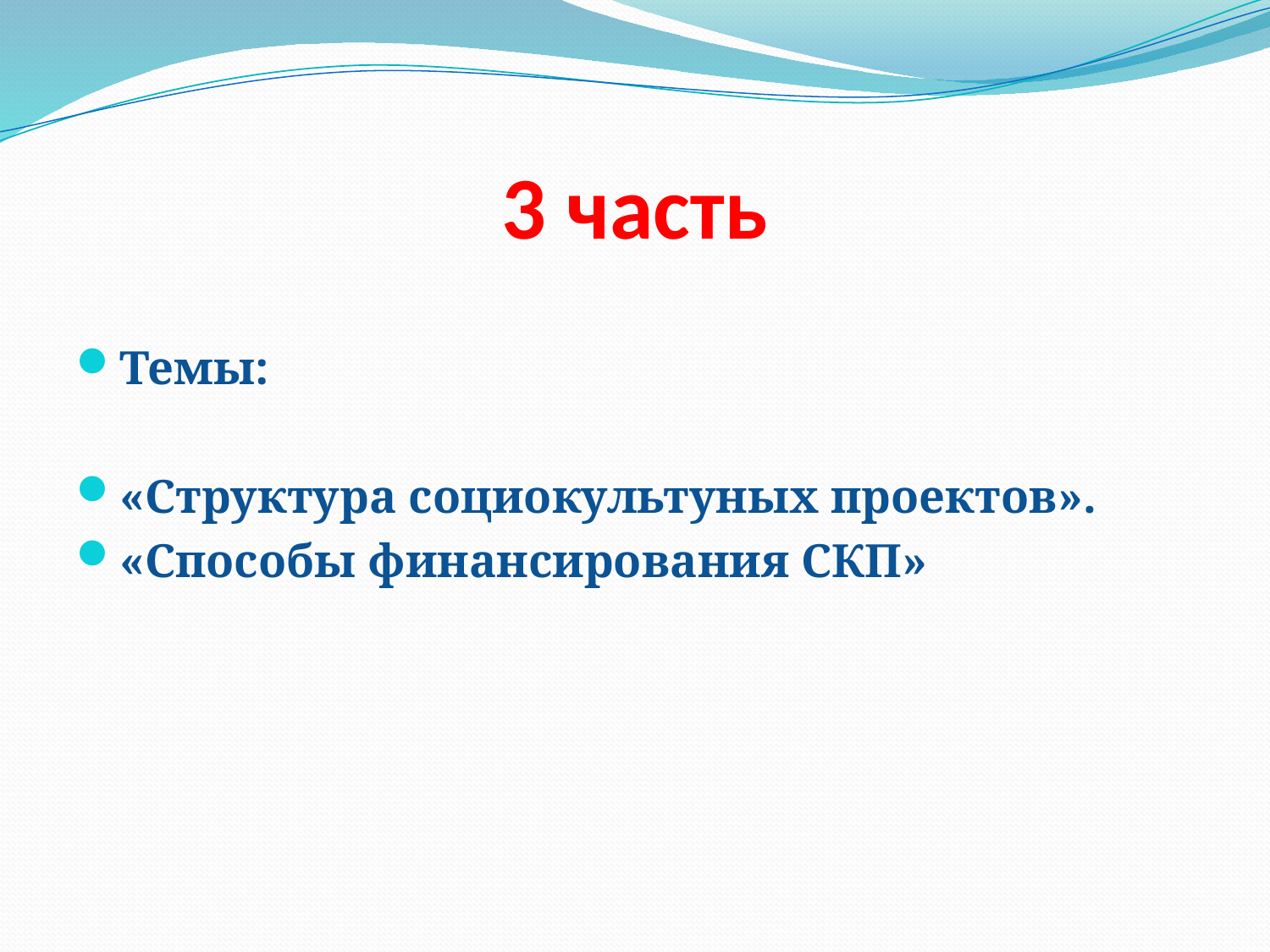

# 3 часть

Темы:

«Структура социокультуных проектов».
«Способы финансирования СКП»